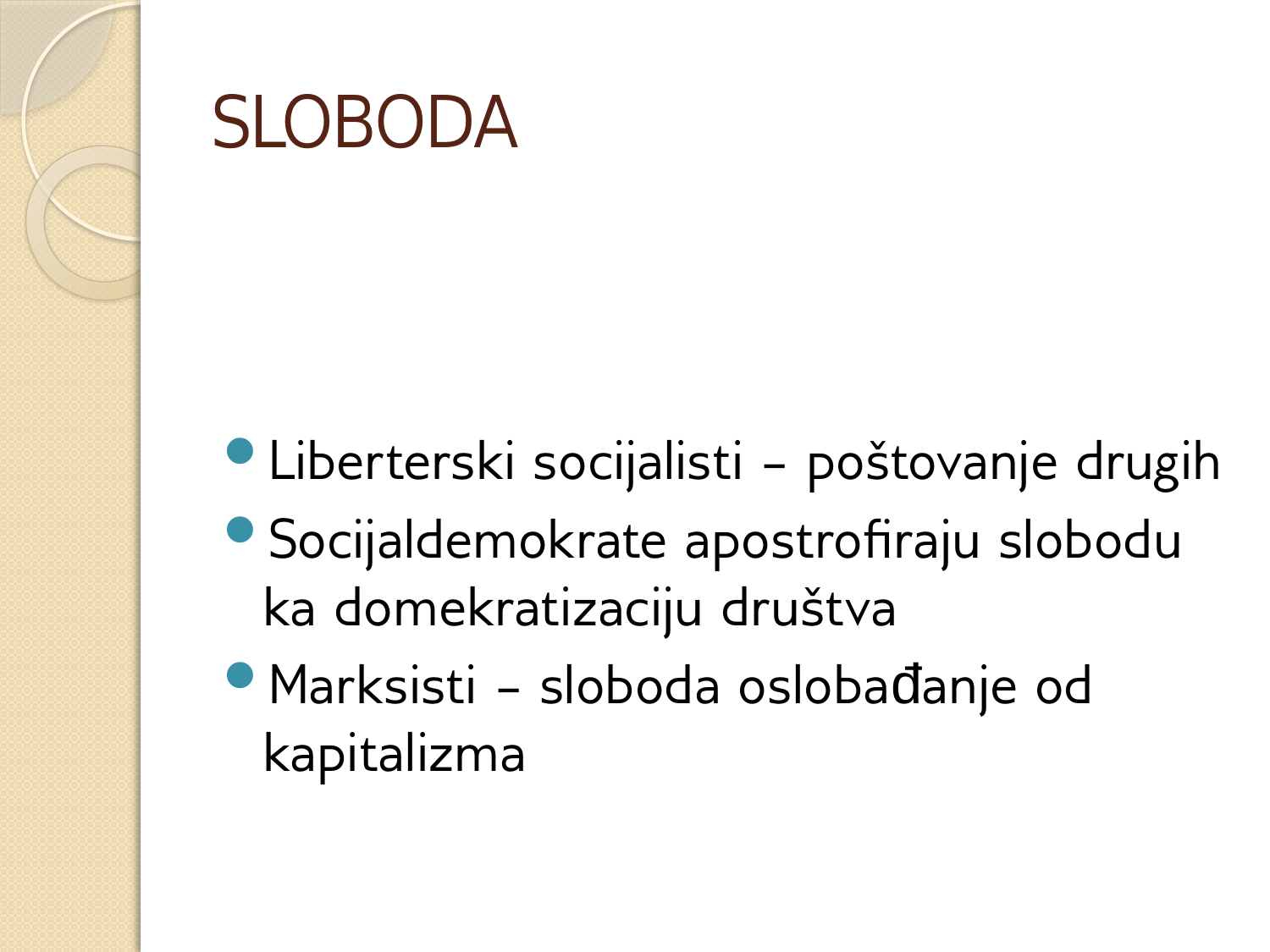

# SLOBODA
Liberterski socijalisti – poštovanje drugih
Socijaldemokrate apostrofiraju slobodu ka domekratizaciju društva
Marksisti – sloboda oslobađanje od kapitalizma